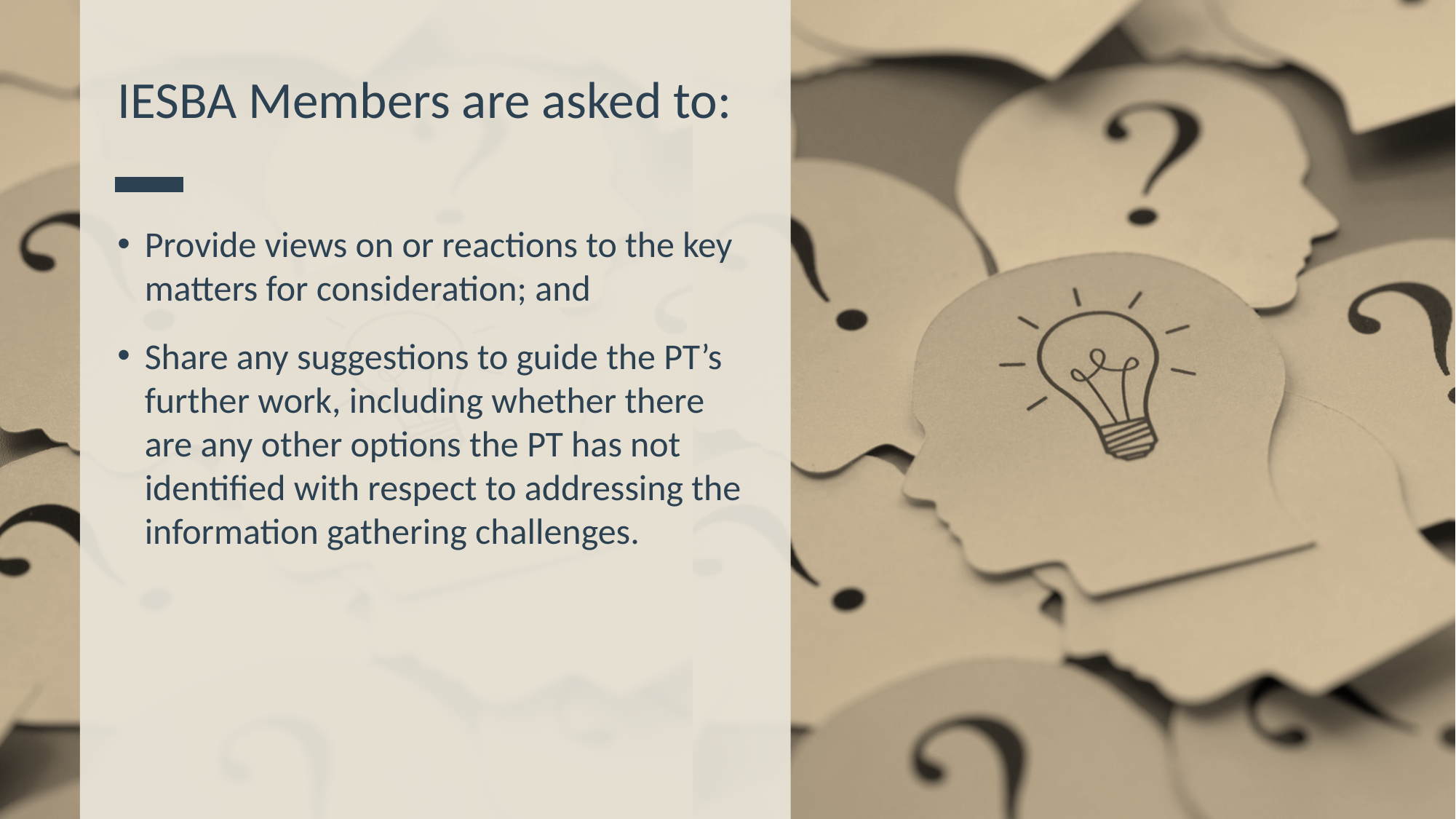

# IESBA Members are asked to:
Provide views on or reactions to the key matters for consideration; and
Share any suggestions to guide the PT’s further work, including whether there are any other options the PT has not identified with respect to addressing the information gathering challenges.